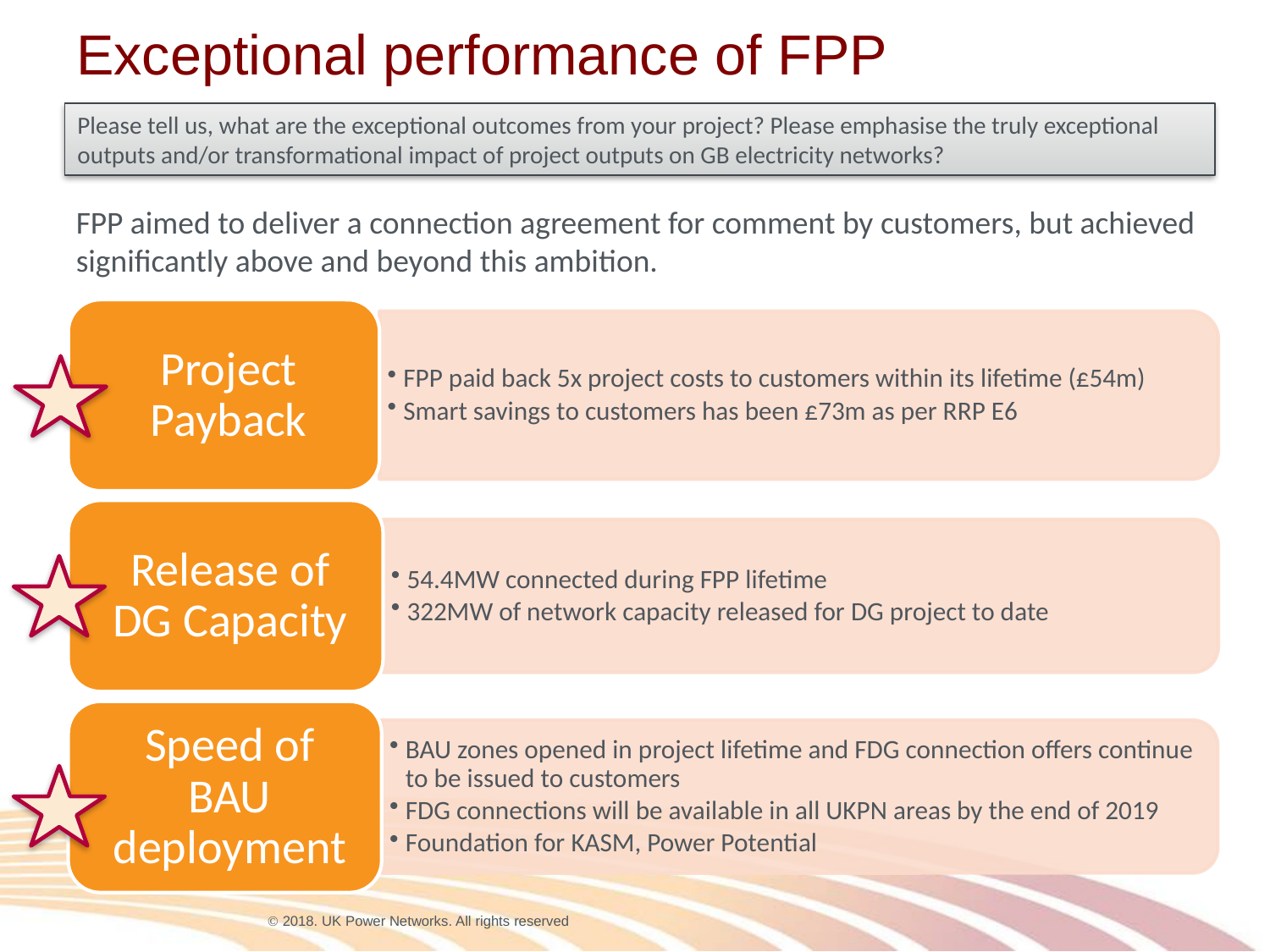

# Exceptional performance of FPP
Please tell us, what are the exceptional outcomes from your project? Please emphasise the truly exceptional outputs and/or transformational impact of project outputs on GB electricity networks?
FPP aimed to deliver a connection agreement for comment by customers, but achieved significantly above and beyond this ambition.
FPP paid back 5x project costs to customers within its lifetime (£54m)
Smart savings to customers has been £73m as per RRP E6
Project Payback
54.4MW connected during FPP lifetime
322MW of network capacity released for DG project to date
Release of DG Capacity
BAU zones opened in project lifetime and FDG connection offers continue to be issued to customers
FDG connections will be available in all UKPN areas by the end of 2019
Foundation for KASM, Power Potential
Speed of BAU deployment